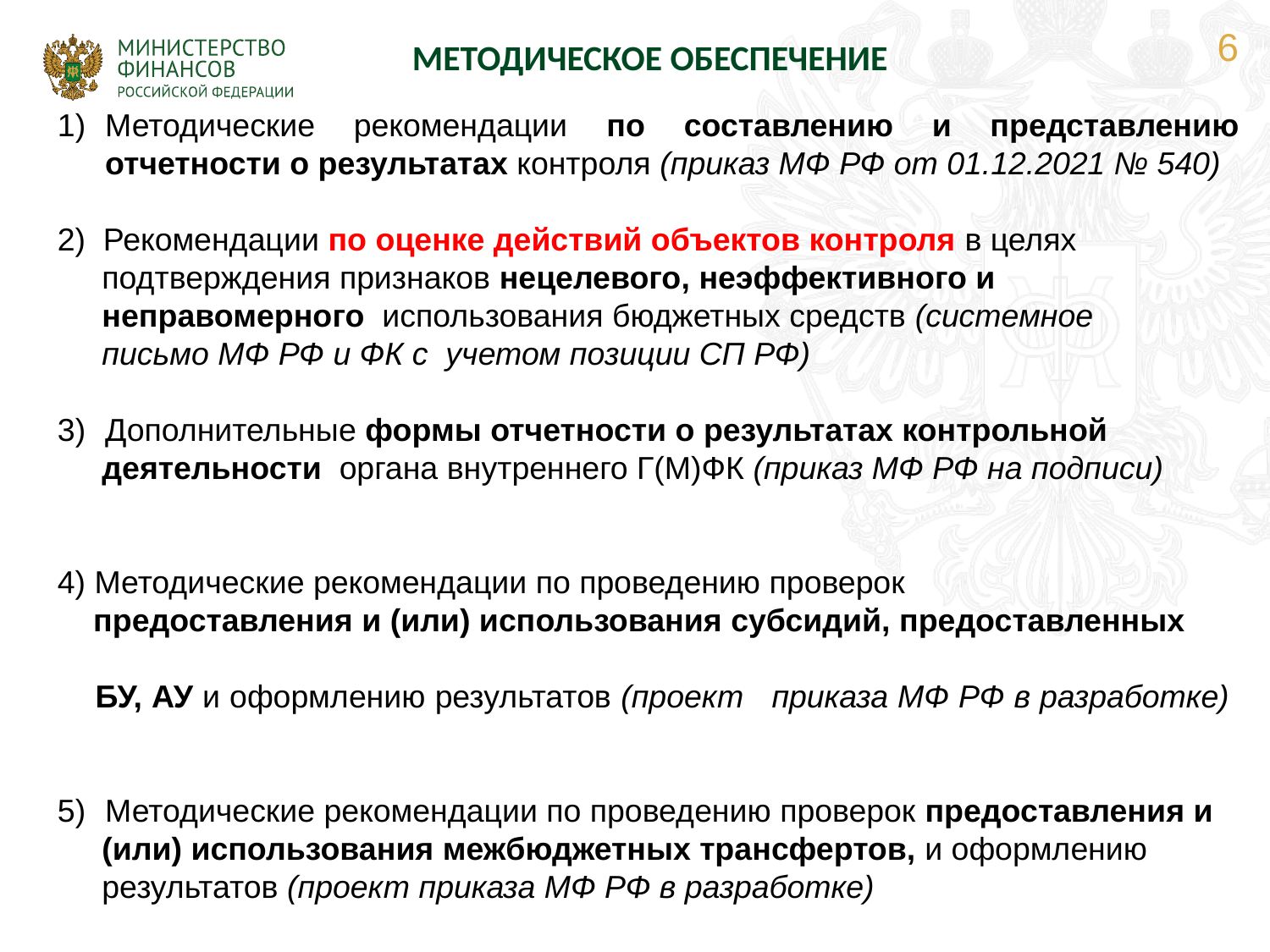

6
| МЕТОДИЧЕСКОЕ ОБЕСПЕЧЕНИЕ |
| --- |
Методические рекомендации по составлению и представлению отчетности о результатах контроля (приказ МФ РФ от 01.12.2021 № 540)

2)  Рекомендации по оценке действий объектов контроля в целях
     подтверждения признаков нецелевого, неэффективного и
     неправомерного  использования бюджетных средств (системное
     письмо МФ РФ и ФК с  учетом позиции СП РФ)

Дополнительные формы отчетности о результатах контрольной
     деятельности  органа внутреннего Г(М)ФК (приказ МФ РФ на подписи)

4) Методические рекомендации по проведению проверок
    предоставления и (или) использования субсидий, предоставленных
    БУ, АУ и оформлению результатов (проект   приказа МФ РФ в разработке)

Методические рекомендации по проведению проверок предоставления и
     (или) использования межбюджетных трансфертов, и оформлению
     результатов (проект приказа МФ РФ в разработке)